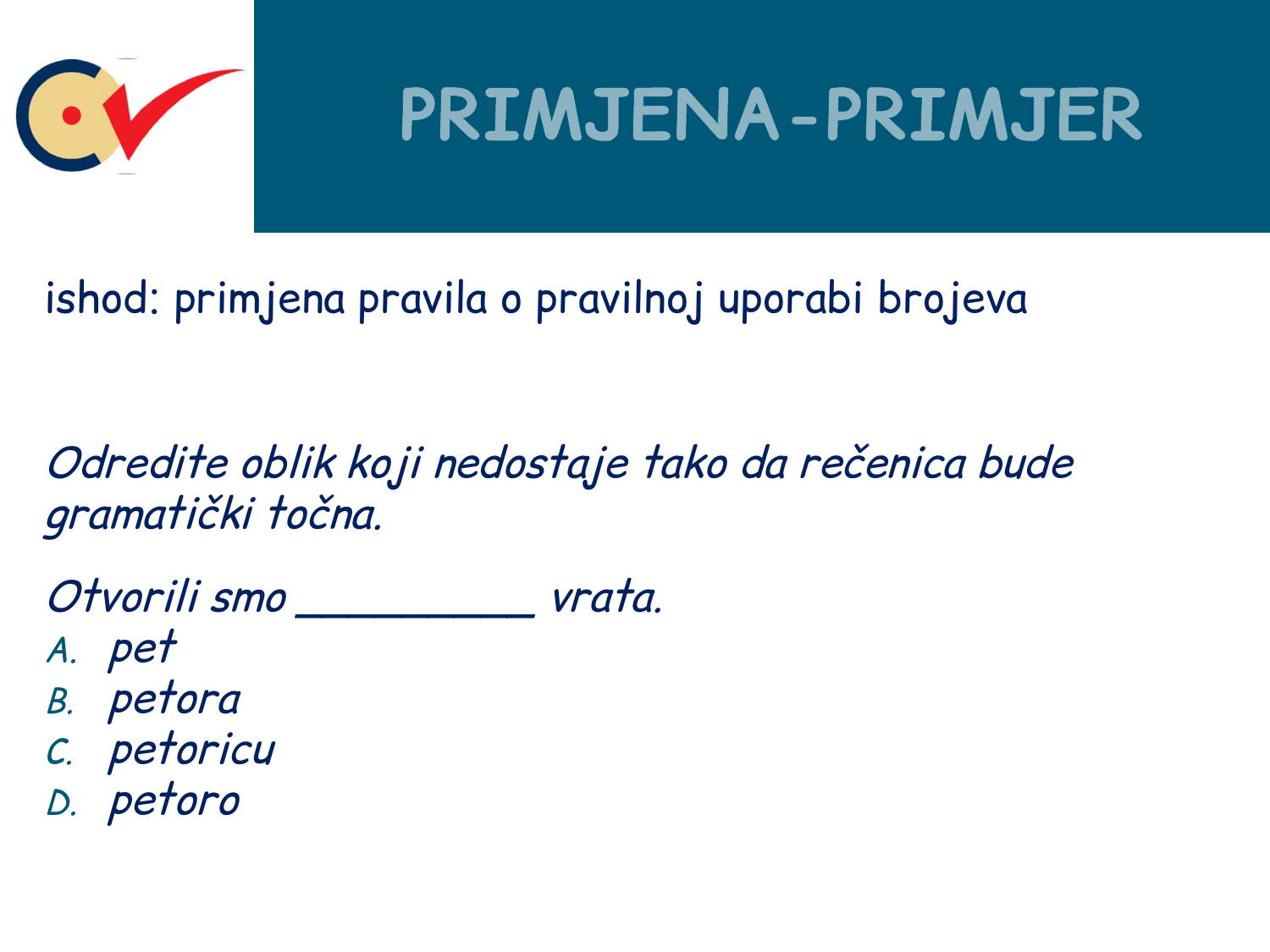

# PRIMJENA-PRIMJER
ishod: primjena pravila o pravilnoj uporabi brojeva

Odredite oblik koji nedostaje tako da rečenica bude gramatički točna.
Otvorili smo _________ vrata.
pet
petora
petoricu
petoro